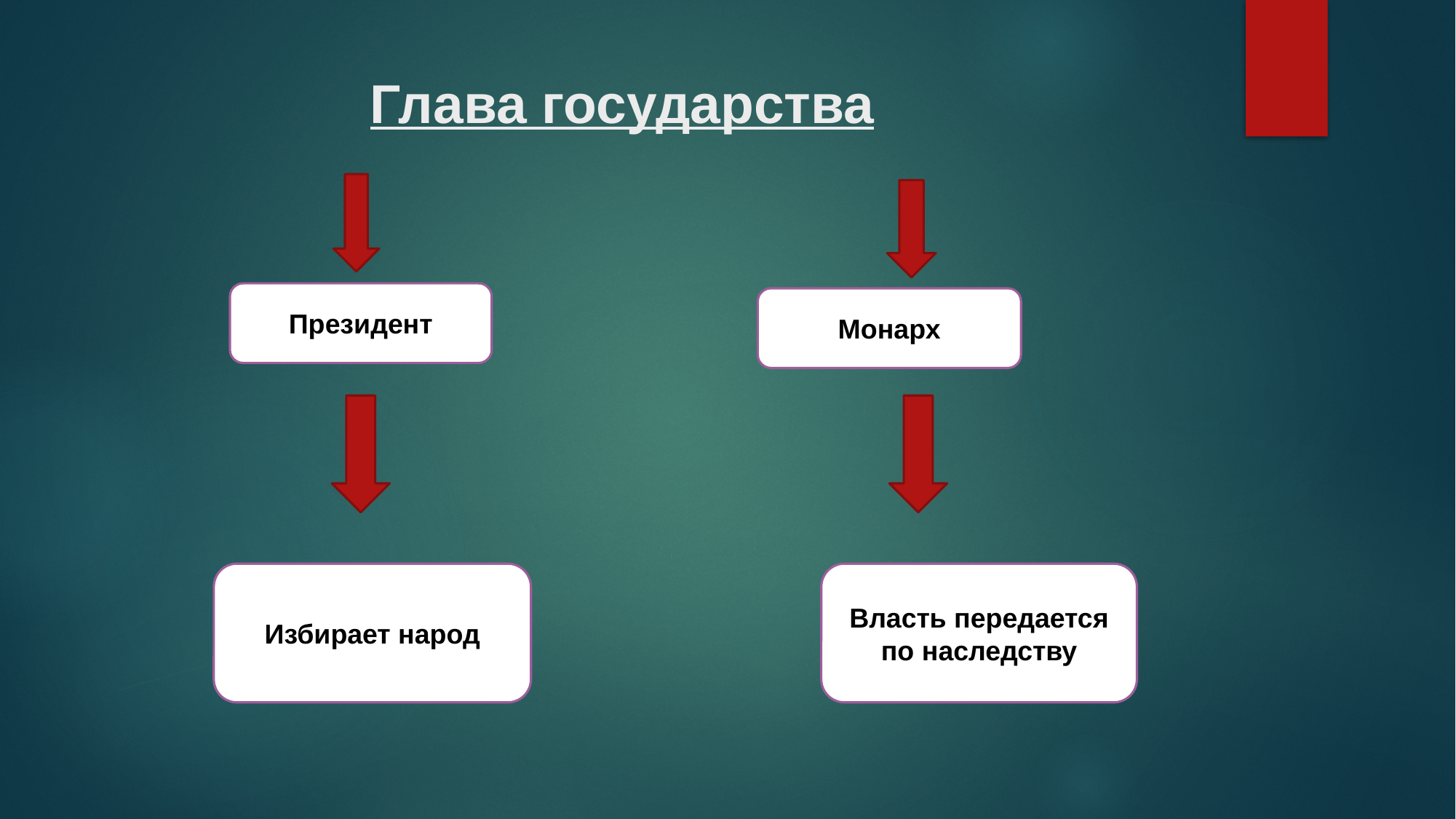

# Глава государства

Президент
Монарх

Избирает народ
Власть передается по наследству